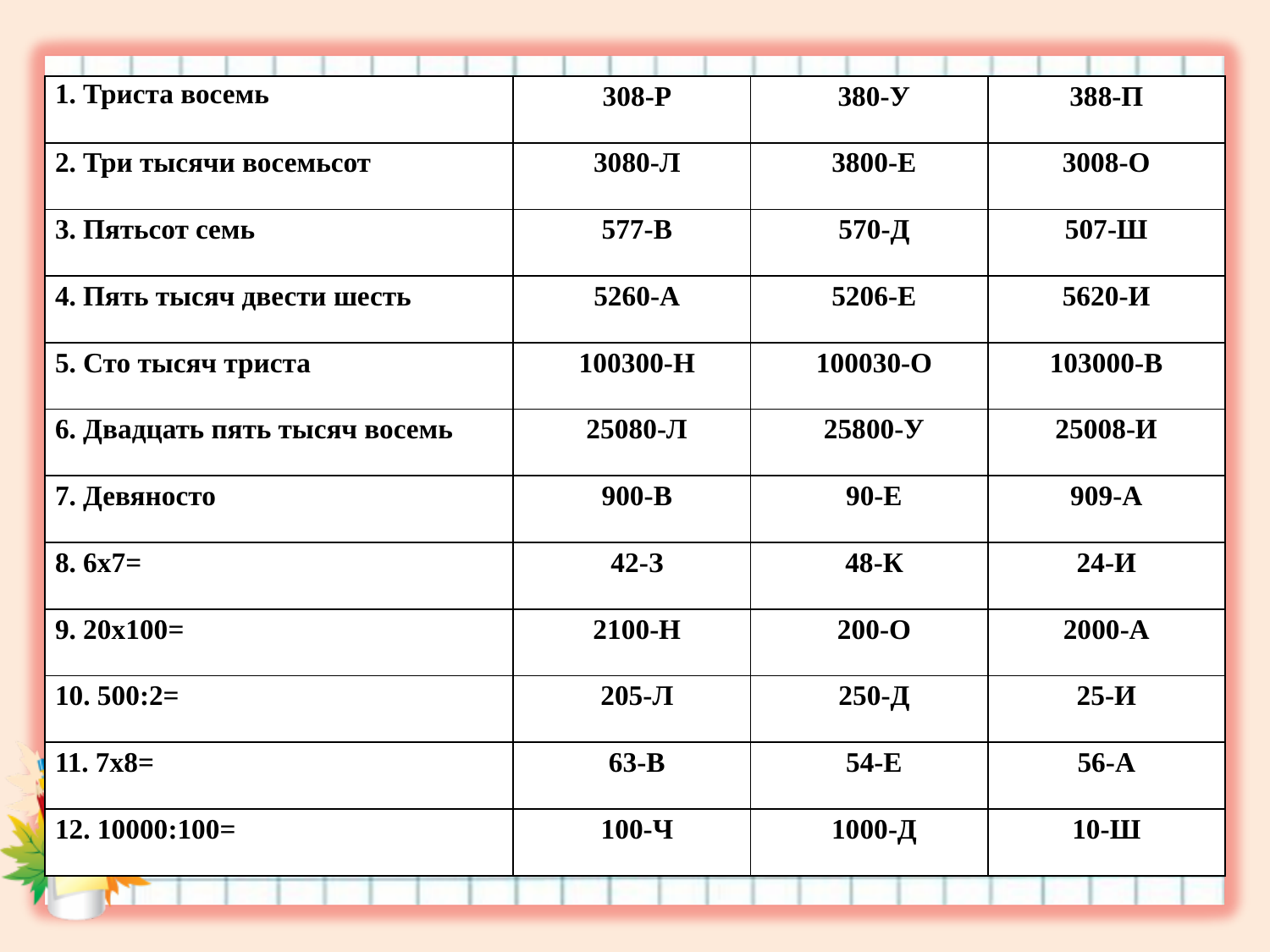

#
| 1. Триста восемь | 308-Р | 380-У | 388-П |
| --- | --- | --- | --- |
| 2. Три тысячи восемьсот | 3080-Л | 3800-Е | 3008-О |
| 3. Пятьсот семь | 577-В | 570-Д | 507-Ш |
| 4. Пять тысяч двести шесть | 5260-А | 5206-Е | 5620-И |
| 5. Сто тысяч триста | 100300-Н | 100030-О | 103000-В |
| 6. Двадцать пять тысяч восемь | 25080-Л | 25800-У | 25008-И |
| 7. Девяносто | 900-В | 90-Е | 909-А |
| 8. 6х7= | 42-З | 48-К | 24-И |
| 9. 20х100= | 2100-Н | 200-О | 2000-А |
| 10. 500:2= | 205-Л | 250-Д | 25-И |
| 11. 7х8= | 63-В | 54-Е | 56-А |
| 12. 10000:100= | 100-Ч | 1000-Д | 10-Ш |